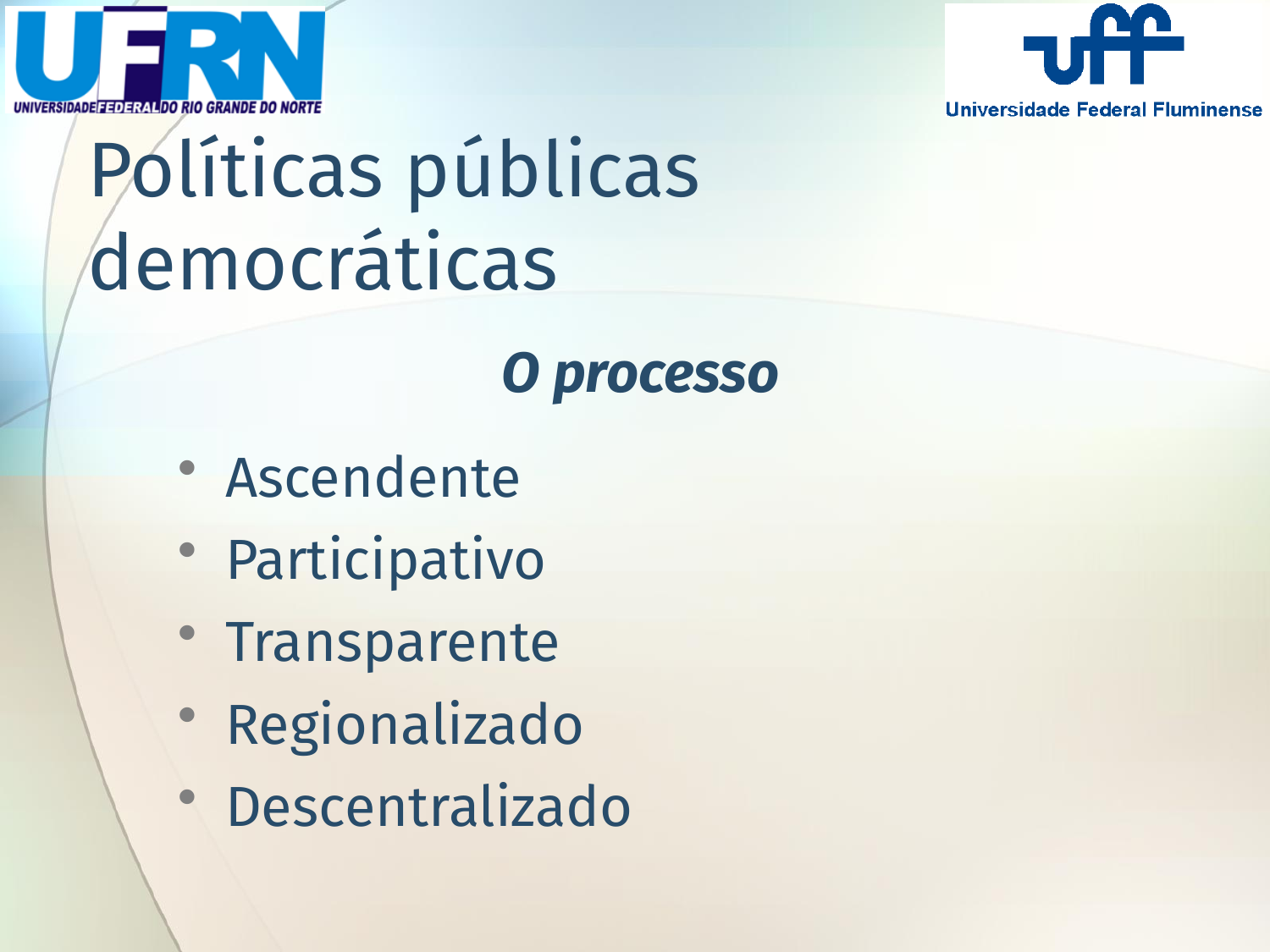

# Políticas públicas democráticas
O processo
Ascendente
Participativo
Transparente
Regionalizado
Descentralizado